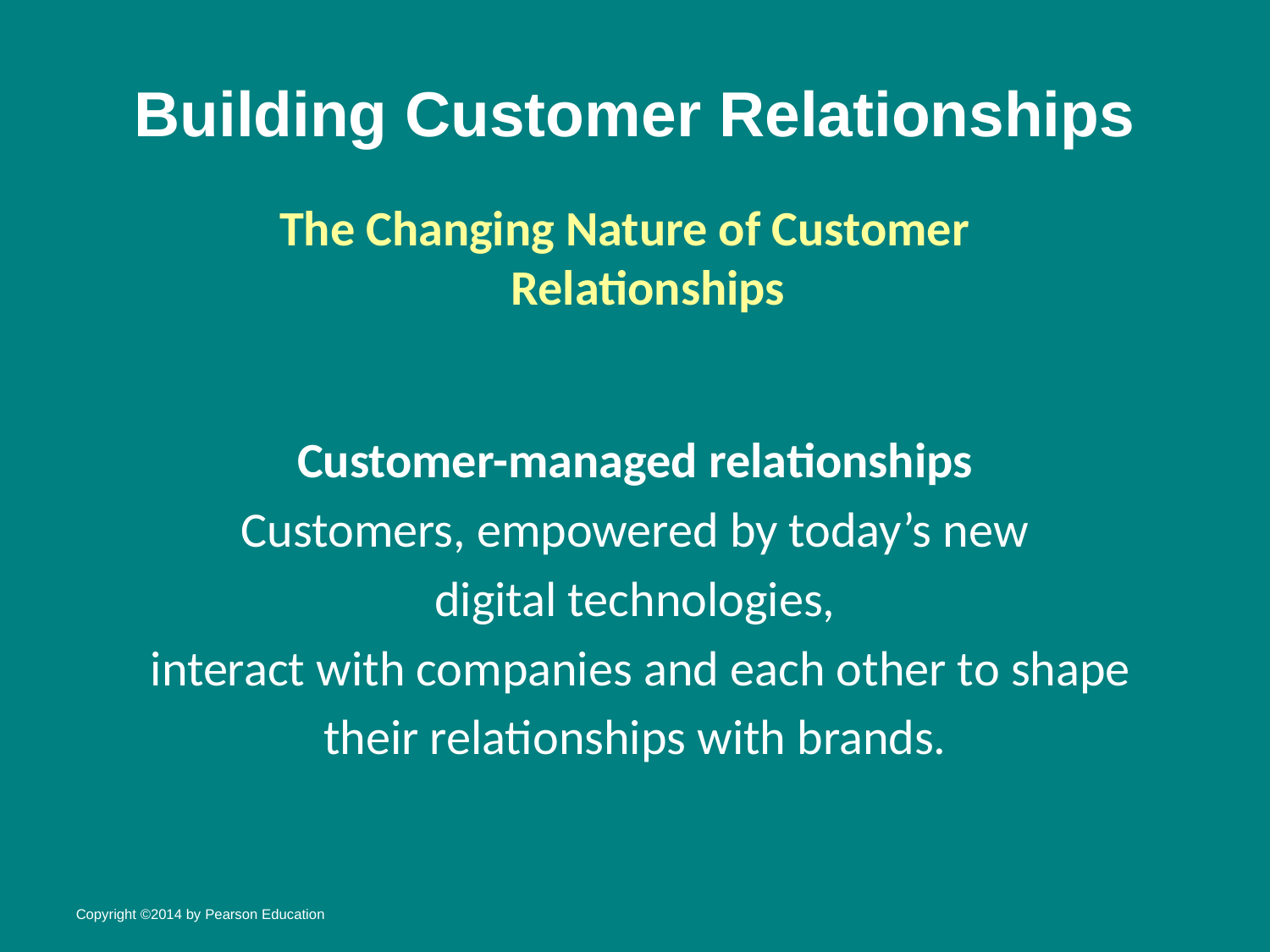

# Building Customer Relationships
The Changing Nature of Customer Relationships

Customer-managed relationships
Customers, empowered by today’s new
digital technologies,
 interact with companies and each other to shape
their relationships with brands.
Copyright ©2014 by Pearson Education